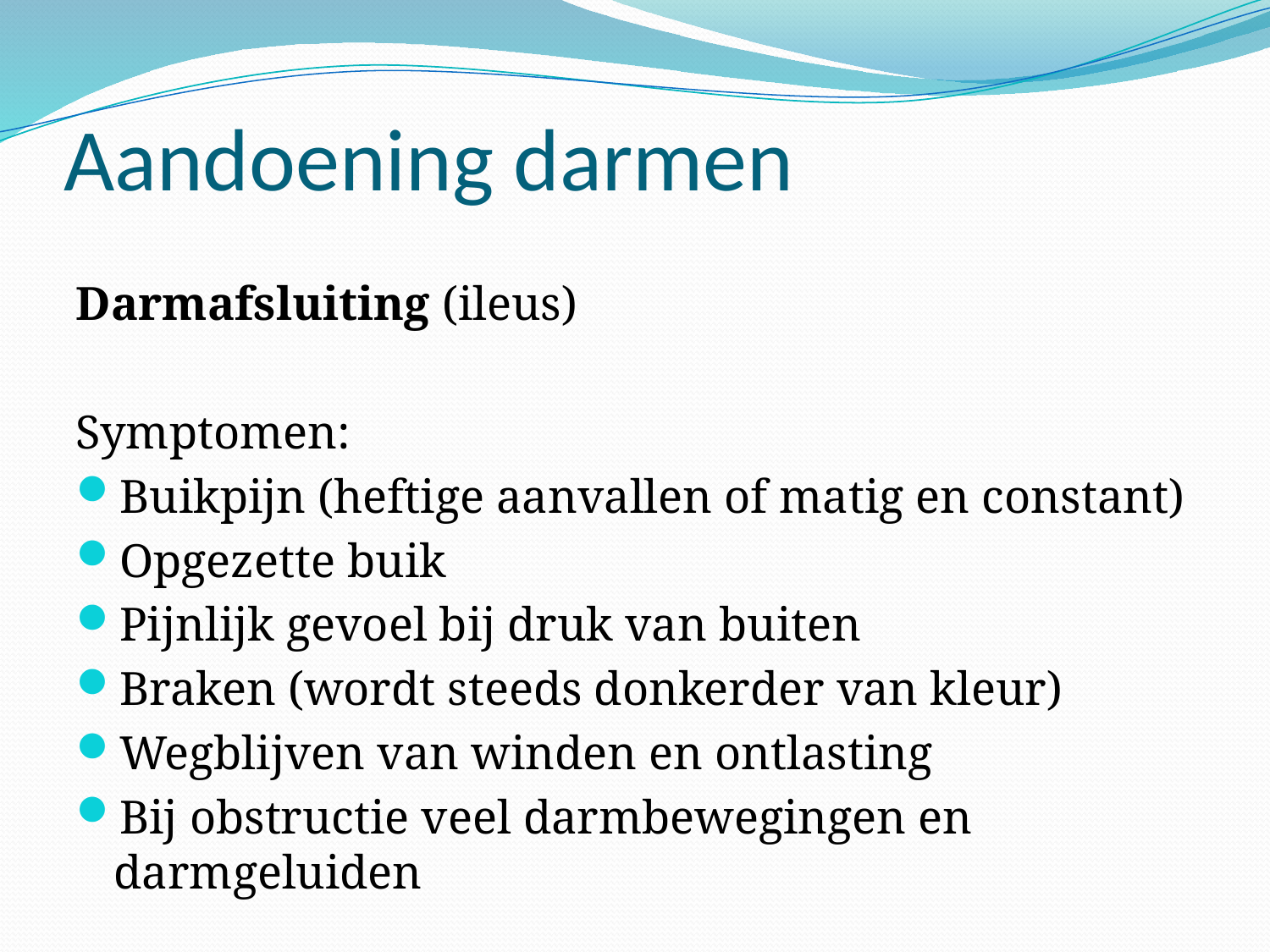

# Aandoening darmen
Darmafsluiting (ileus)

Symptomen:
Buikpijn (heftige aanvallen of matig en constant)
Opgezette buik
Pijnlijk gevoel bij druk van buiten
Braken (wordt steeds donkerder van kleur)
Wegblijven van winden en ontlasting
Bij obstructie veel darmbewegingen en darmgeluiden